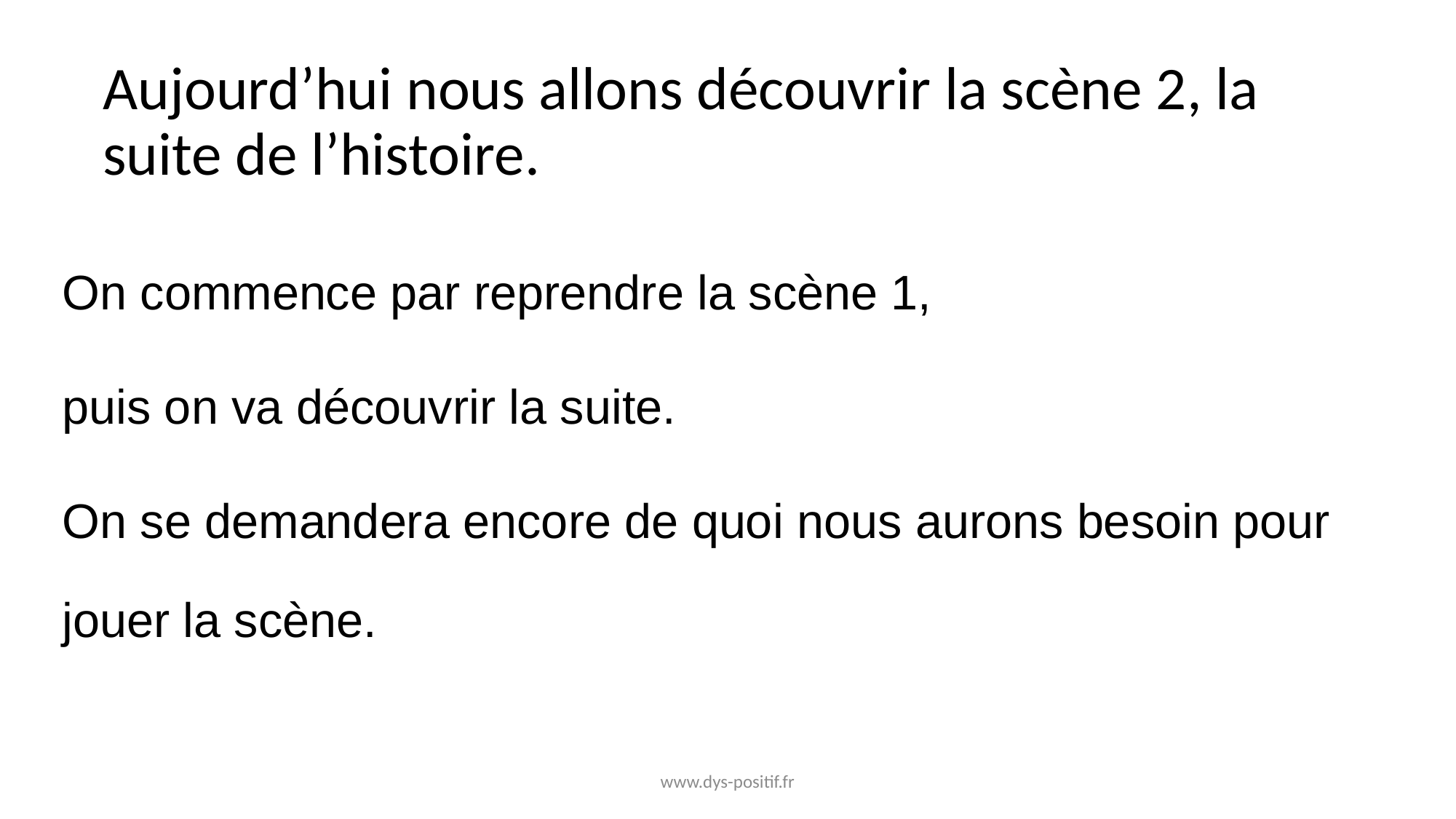

# Aujourd’hui nous allons découvrir la scène 2, la suite de l’histoire.
On commence par reprendre la scène 1,
puis on va découvrir la suite.
On se demandera encore de quoi nous aurons besoin pour jouer la scène.

www.dys-positif.fr